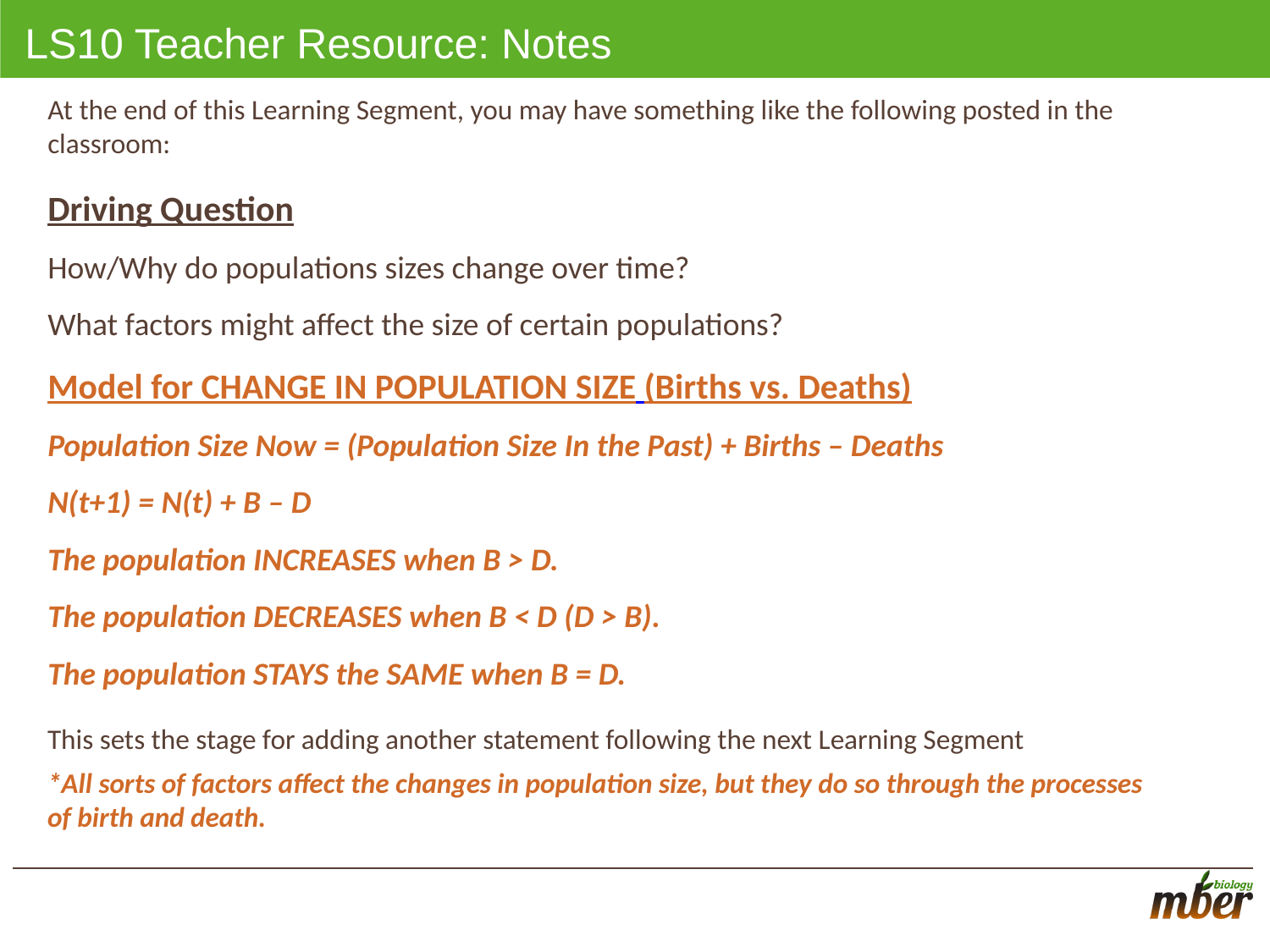

# LS10 Teacher Resource: Notes
At the end of this Learning Segment, you may have something like the following posted in the classroom:
Driving Question
How/Why do populations sizes change over time?
What factors might affect the size of certain populations?
Model for CHANGE IN POPULATION SIZE (Births vs. Deaths)
Population Size Now = (Population Size In the Past) + Births – Deaths
N(t+1) = N(t) + B – D
The population INCREASES when B > D.
The population DECREASES when B < D (D > B).
The population STAYS the SAME when B = D.
This sets the stage for adding another statement following the next Learning Segment
*All sorts of factors affect the changes in population size, but they do so through the processes of birth and death.